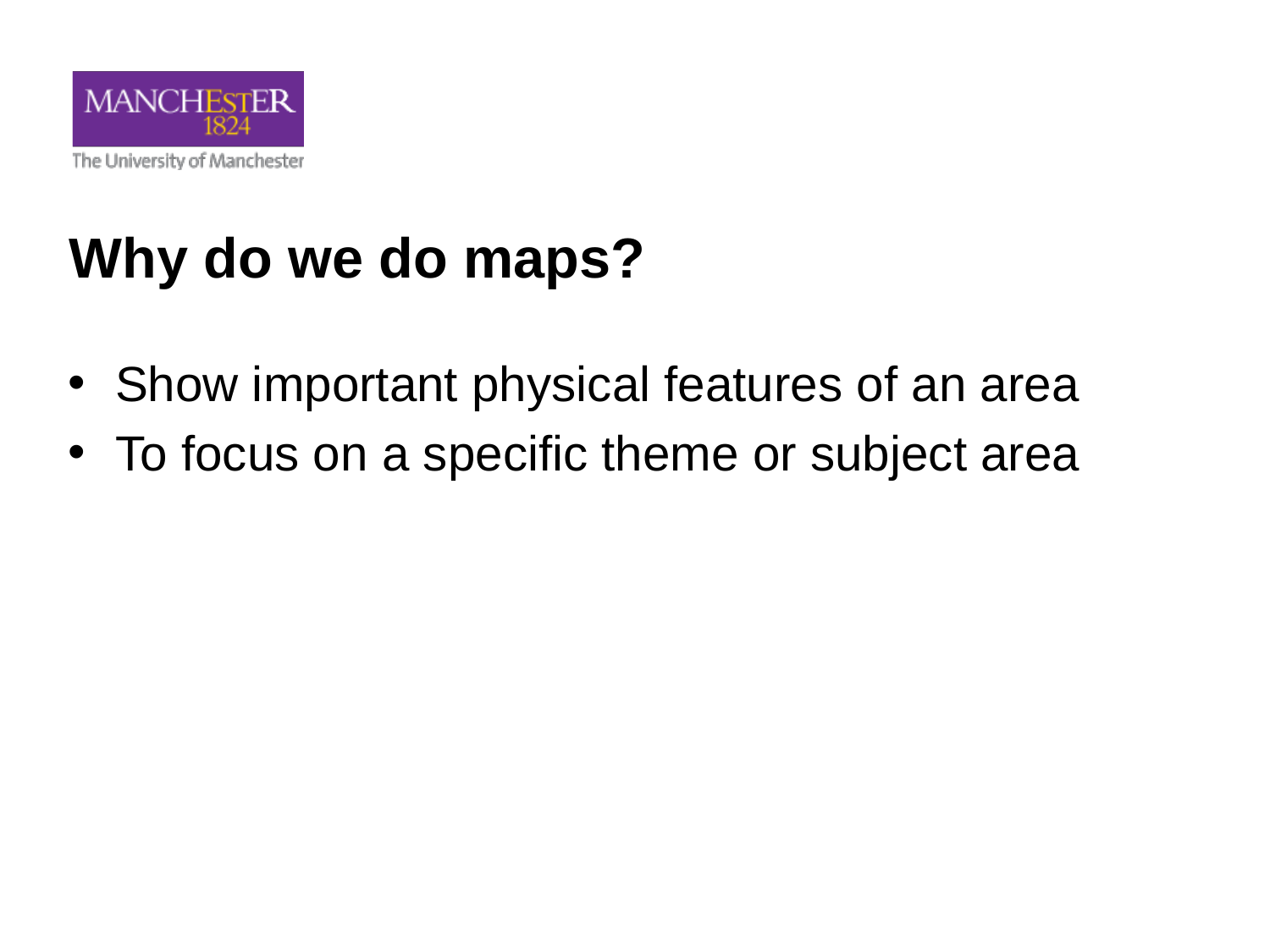

# Why do we do maps?
Show important physical features of an area
To focus on a specific theme or subject area